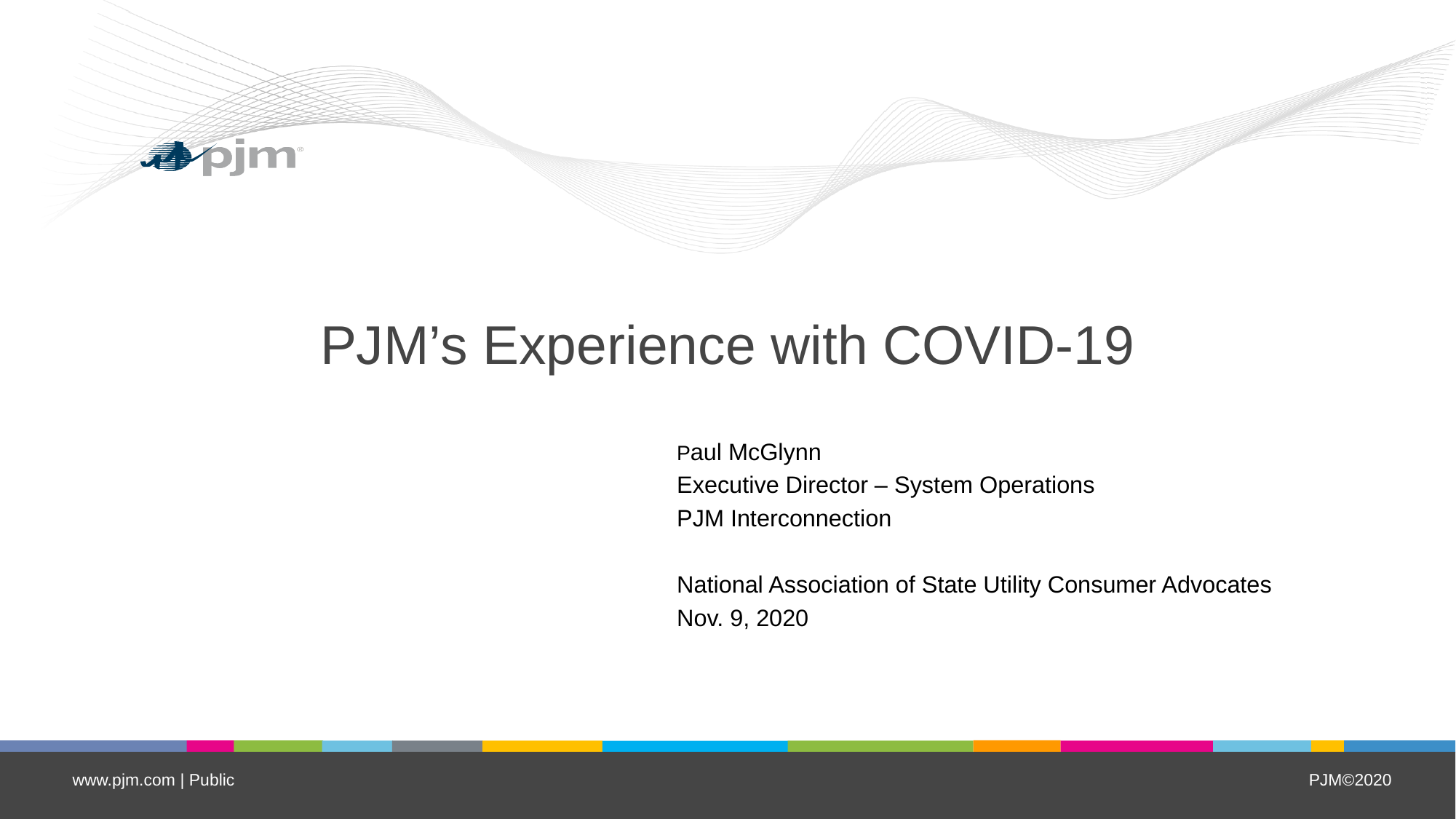

# PJM’s Experience with COVID-19
Paul McGlynn
Executive Director – System Operations
PJM Interconnection

National Association of State Utility Consumer Advocates
Nov. 9, 2020